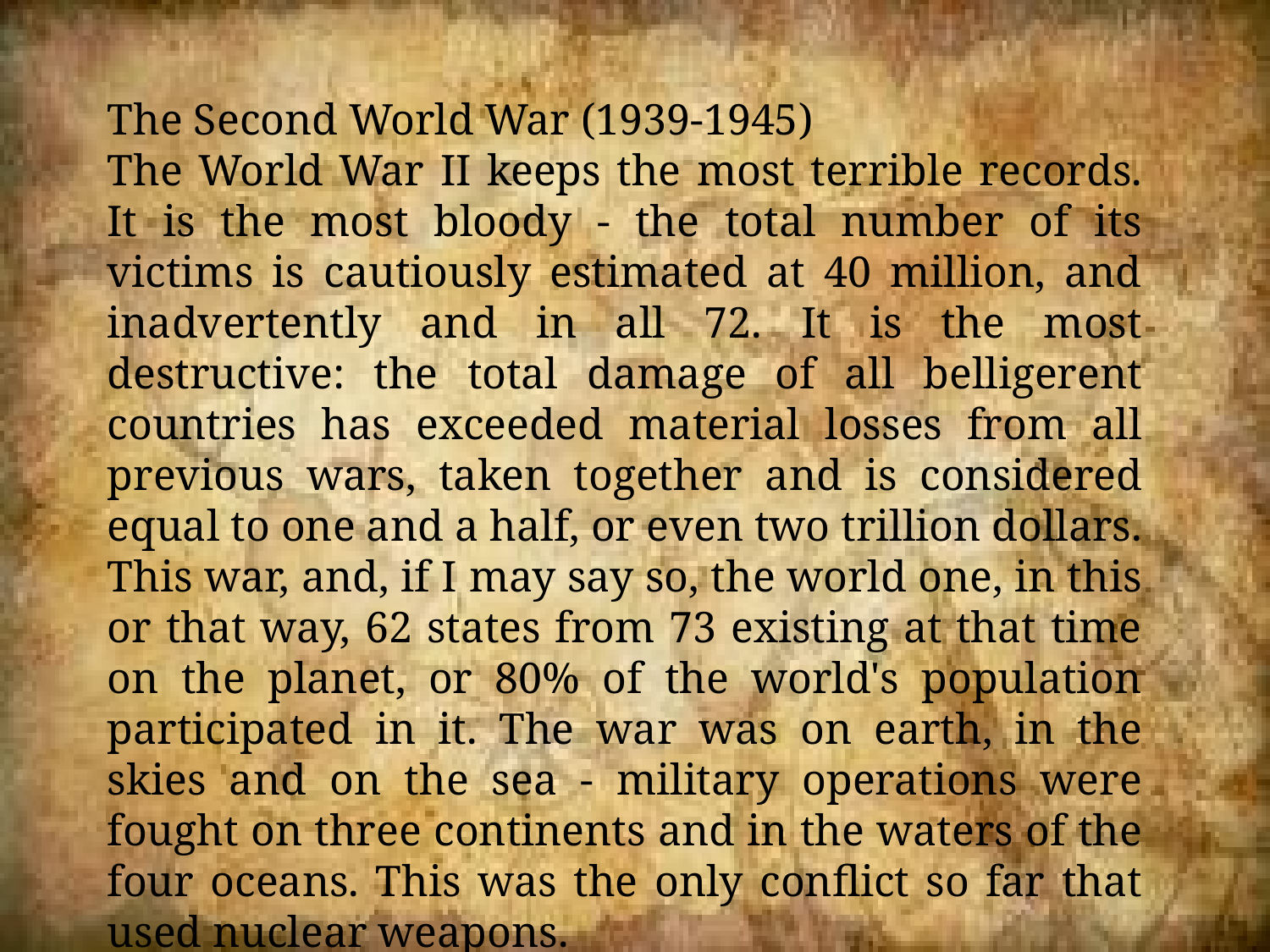

The Second World War (1939-1945)
The World War II keeps the most terrible records. It is the most bloody - the total number of its victims is cautiously estimated at 40 million, and inadvertently and in all 72. It is the most destructive: the total damage of all belligerent countries has exceeded material losses from all previous wars, taken together and is considered equal to one and a half, or even two trillion dollars. This war, and, if I may say so, the world one, in this or that way, 62 states from 73 existing at that time on the planet, or 80% of the world's population participated in it. The war was on earth, in the skies and on the sea - military operations were fought on three continents and in the waters of the four oceans. This was the only conflict so far that used nuclear weapons.